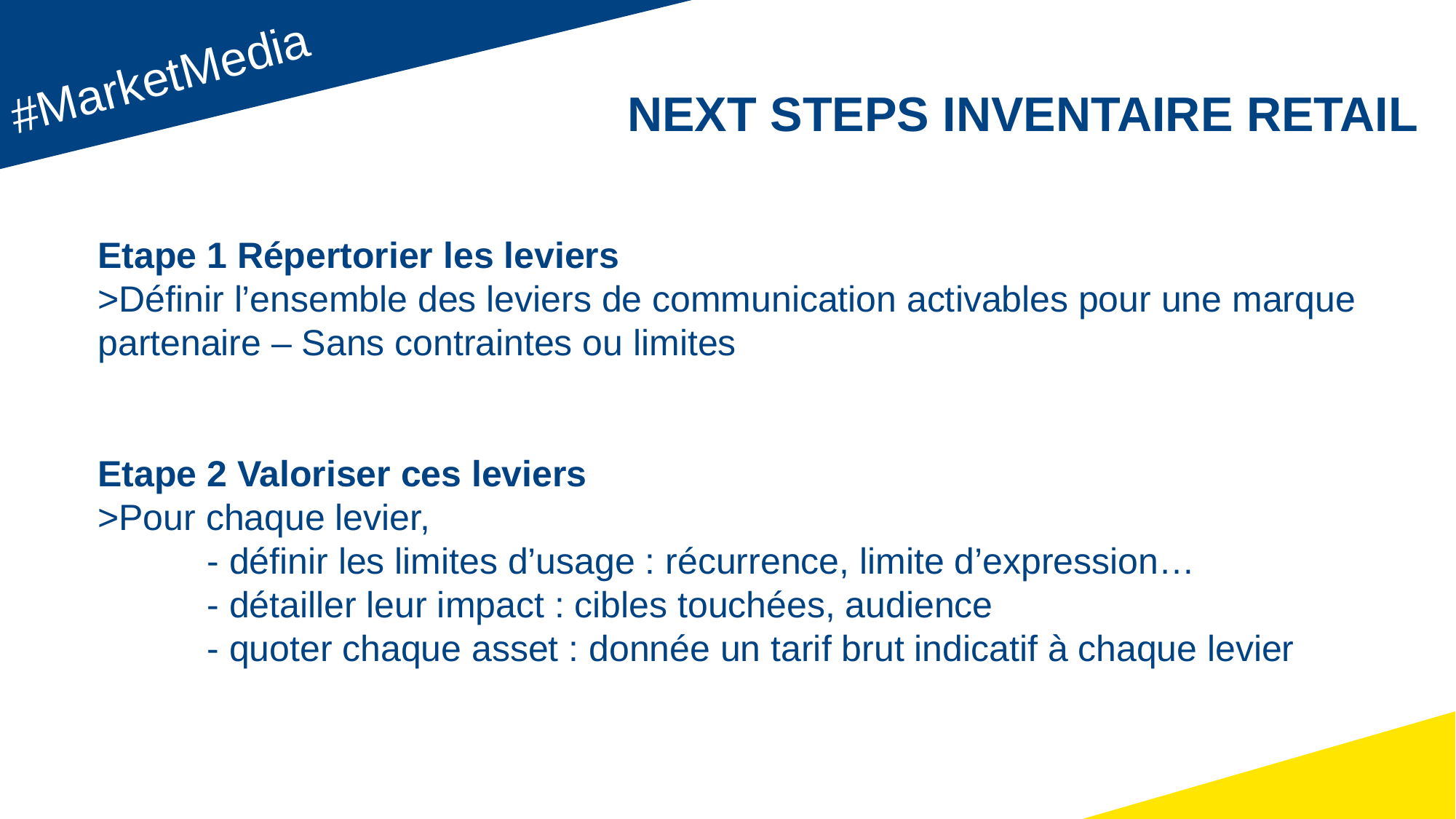

#MarketMedia
NEXT STEPS INVENTAIRE RETAIL
Etape 1 Répertorier les leviers
>Définir l’ensemble des leviers de communication activables pour une marque partenaire – Sans contraintes ou limites

Etape 2 Valoriser ces leviers
>Pour chaque levier,
	- définir les limites d’usage : récurrence, limite d’expression…
	- détailler leur impact : cibles touchées, audience
	- quoter chaque asset : donnée un tarif brut indicatif à chaque levier